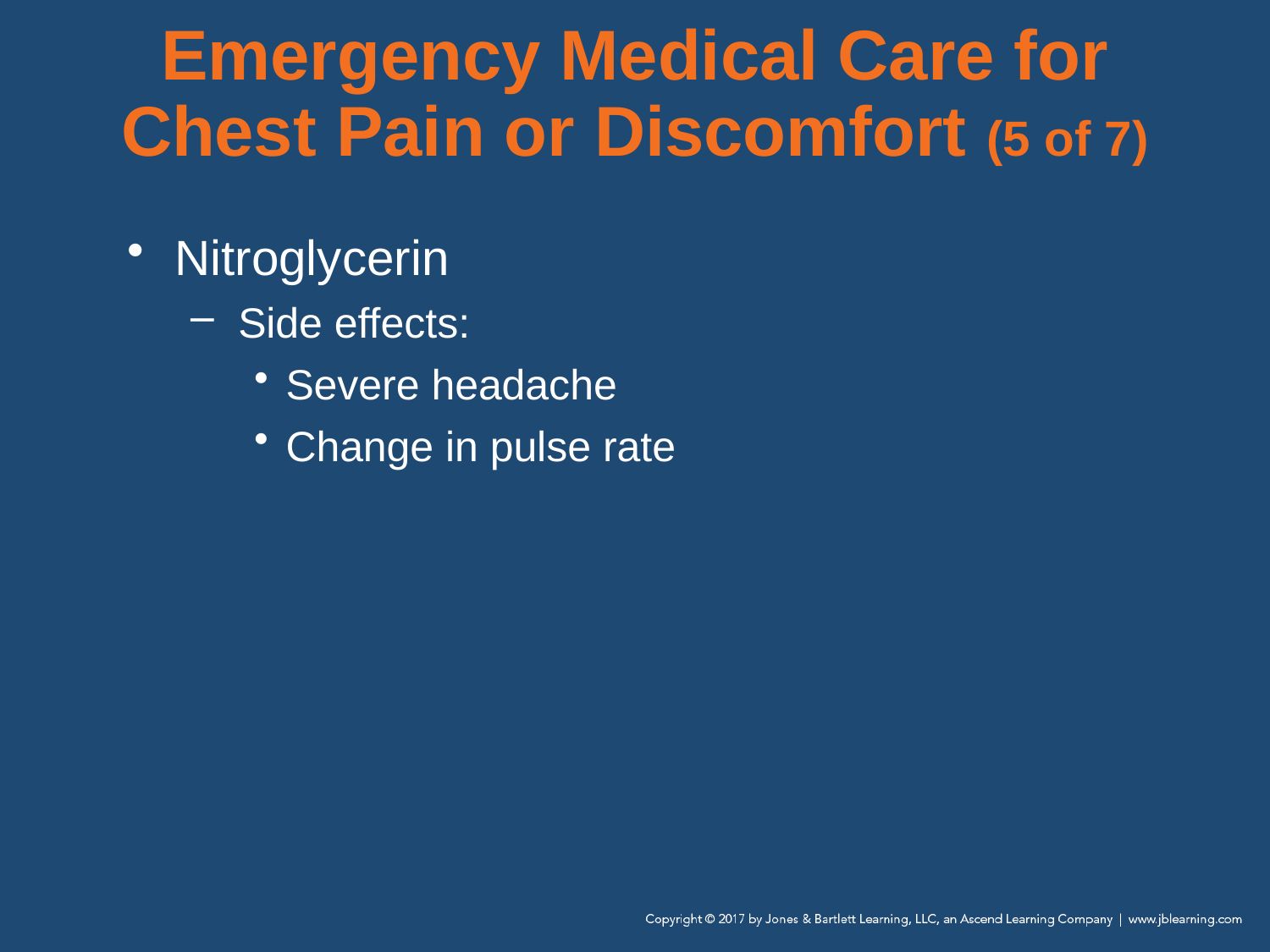

# Emergency Medical Care for Chest Pain or Discomfort (5 of 7)
Nitroglycerin
Side effects:
Severe headache
Change in pulse rate